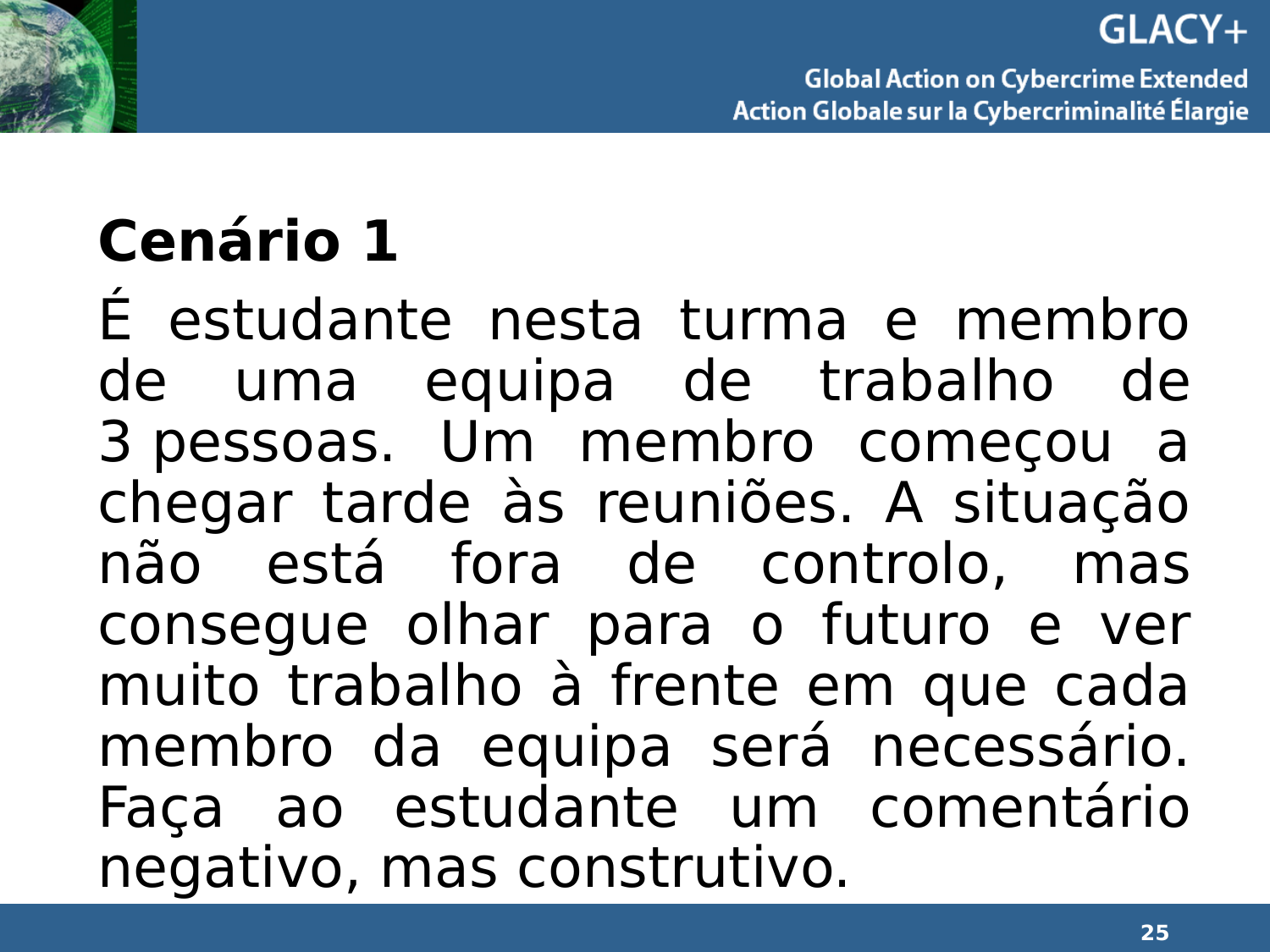

Cenário 1
É estudante nesta turma e membro de uma equipa de trabalho de 3 pessoas. Um membro começou a chegar tarde às reuniões. A situação não está fora de controlo, mas consegue olhar para o futuro e ver muito trabalho à frente em que cada membro da equipa será necessário. Faça ao estudante um comentário negativo, mas construtivo.
25